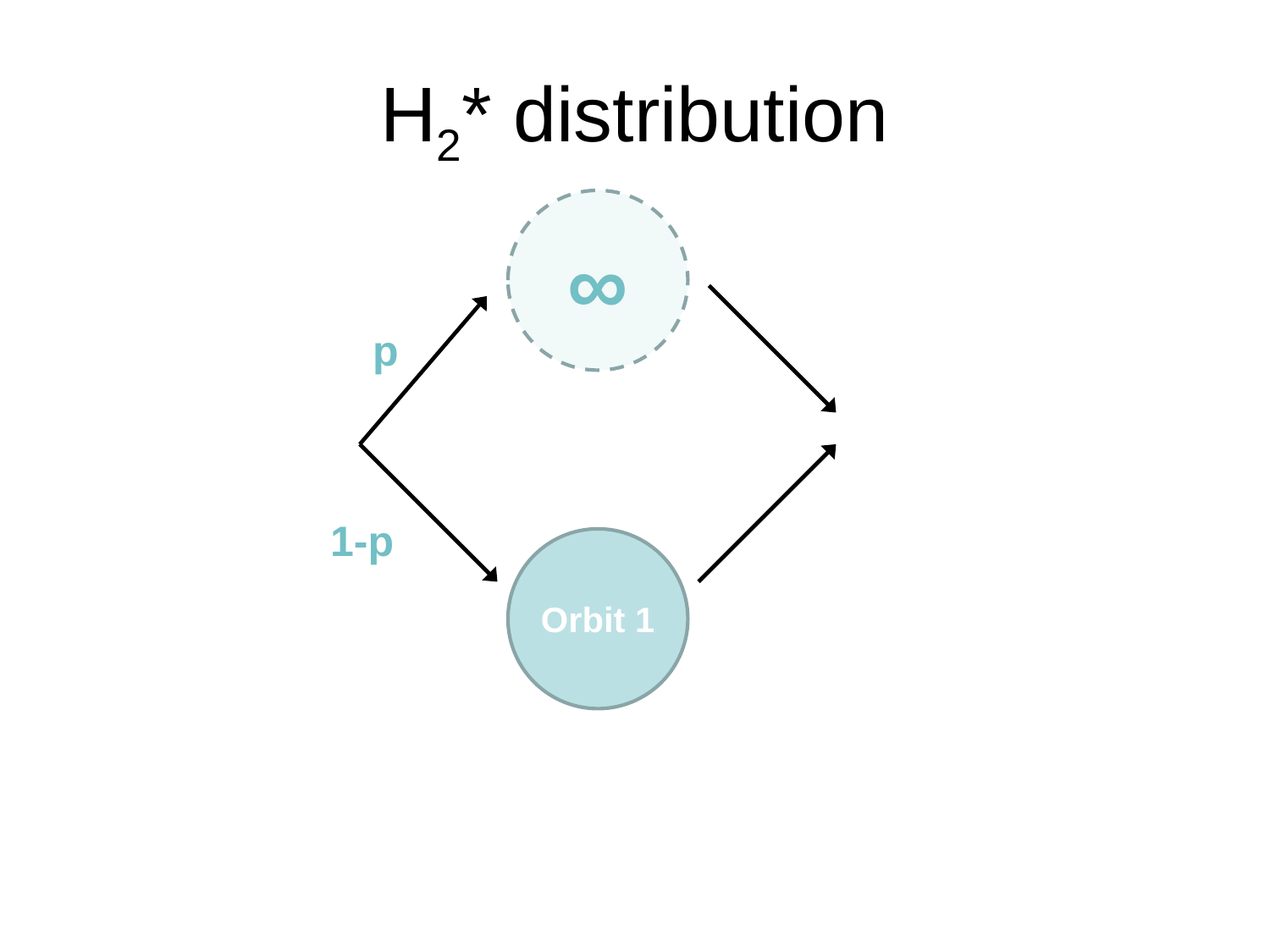

# H2* distribution
∞
p
1-p
Orbit 1